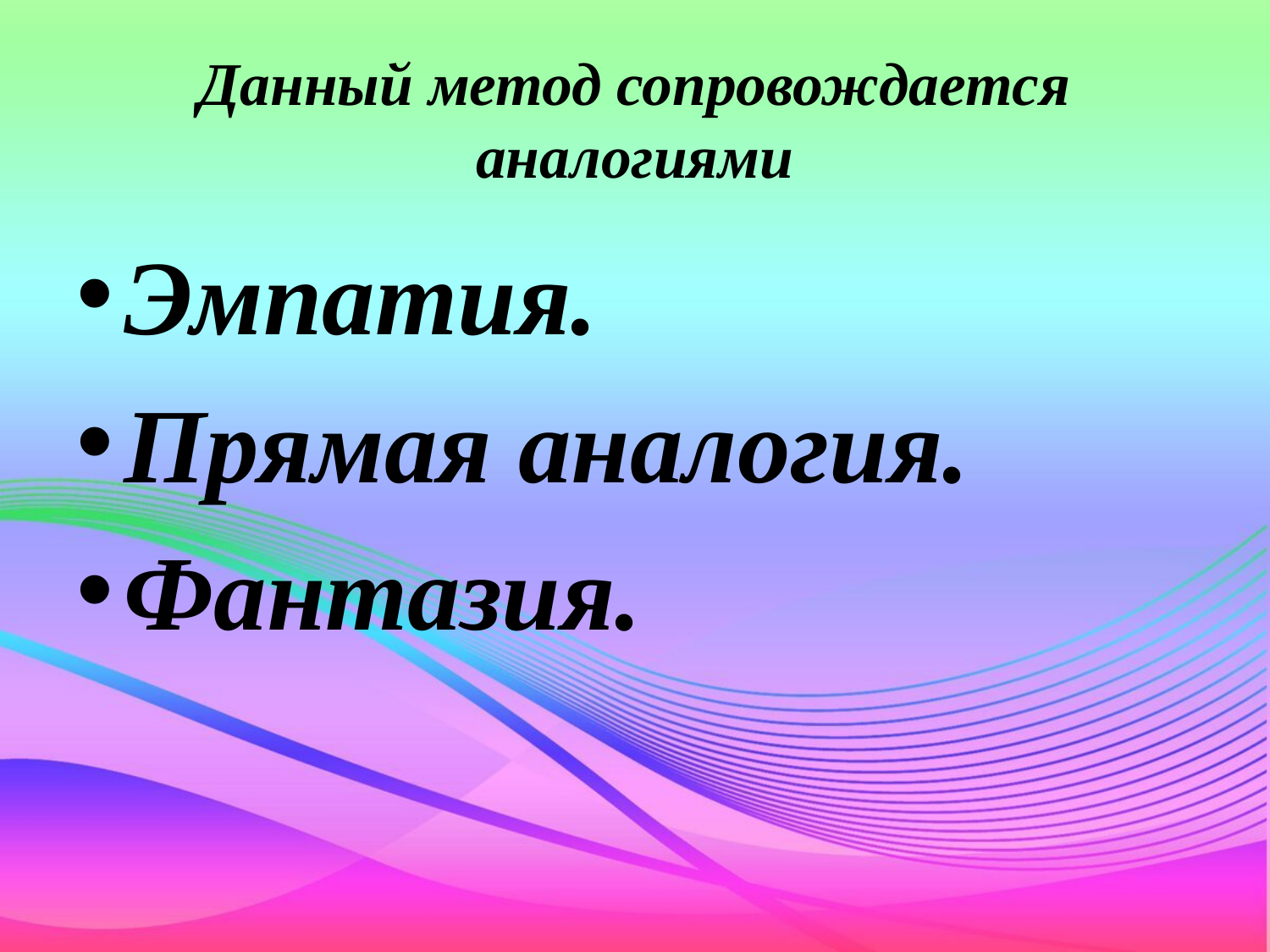

# Данный метод сопровождается аналогиями
Эмпатия.
Прямая аналогия.
Фантазия.